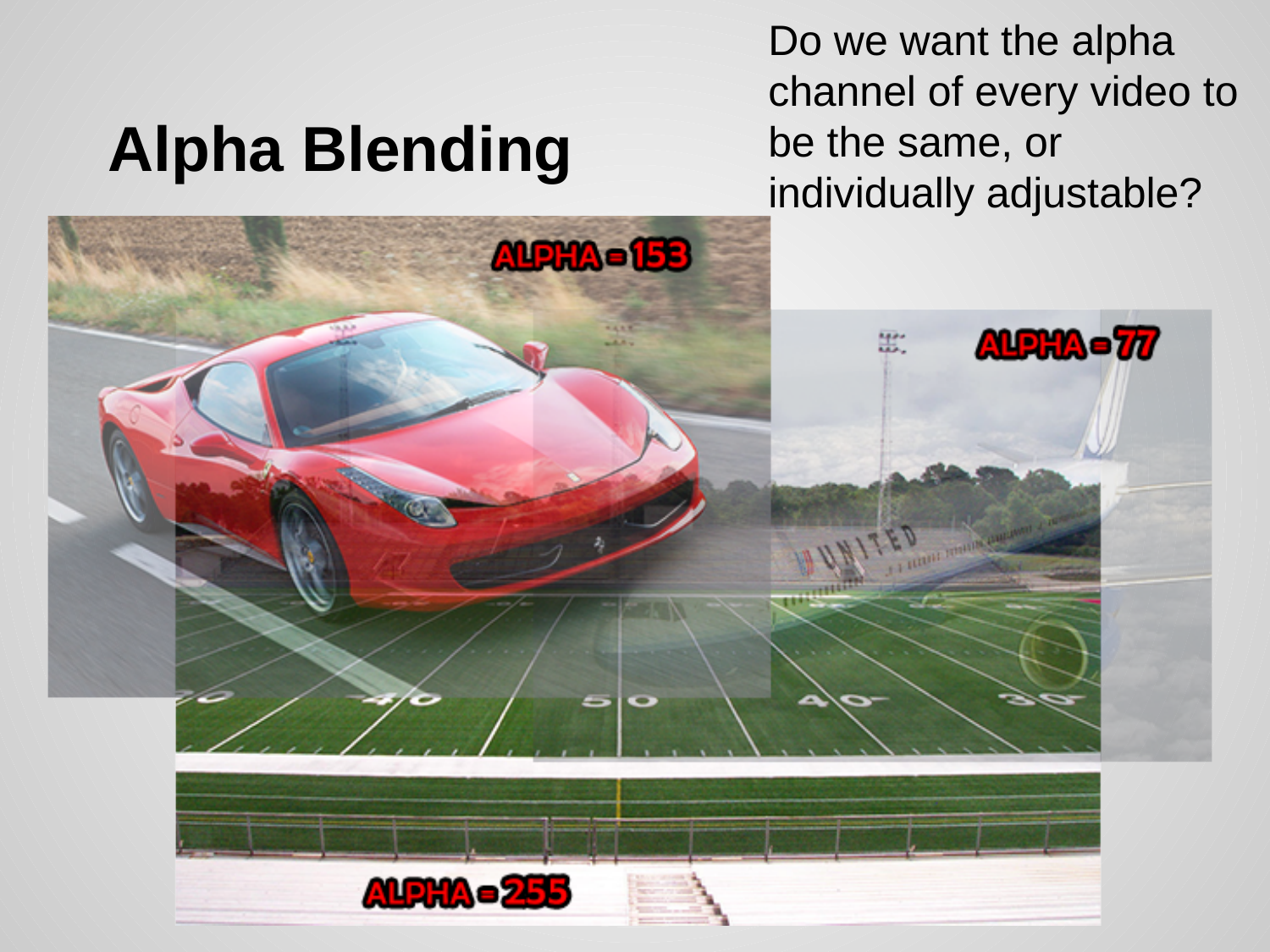

Do we want the alpha channel of every video to be the same, or individually adjustable?
# Alpha Blending